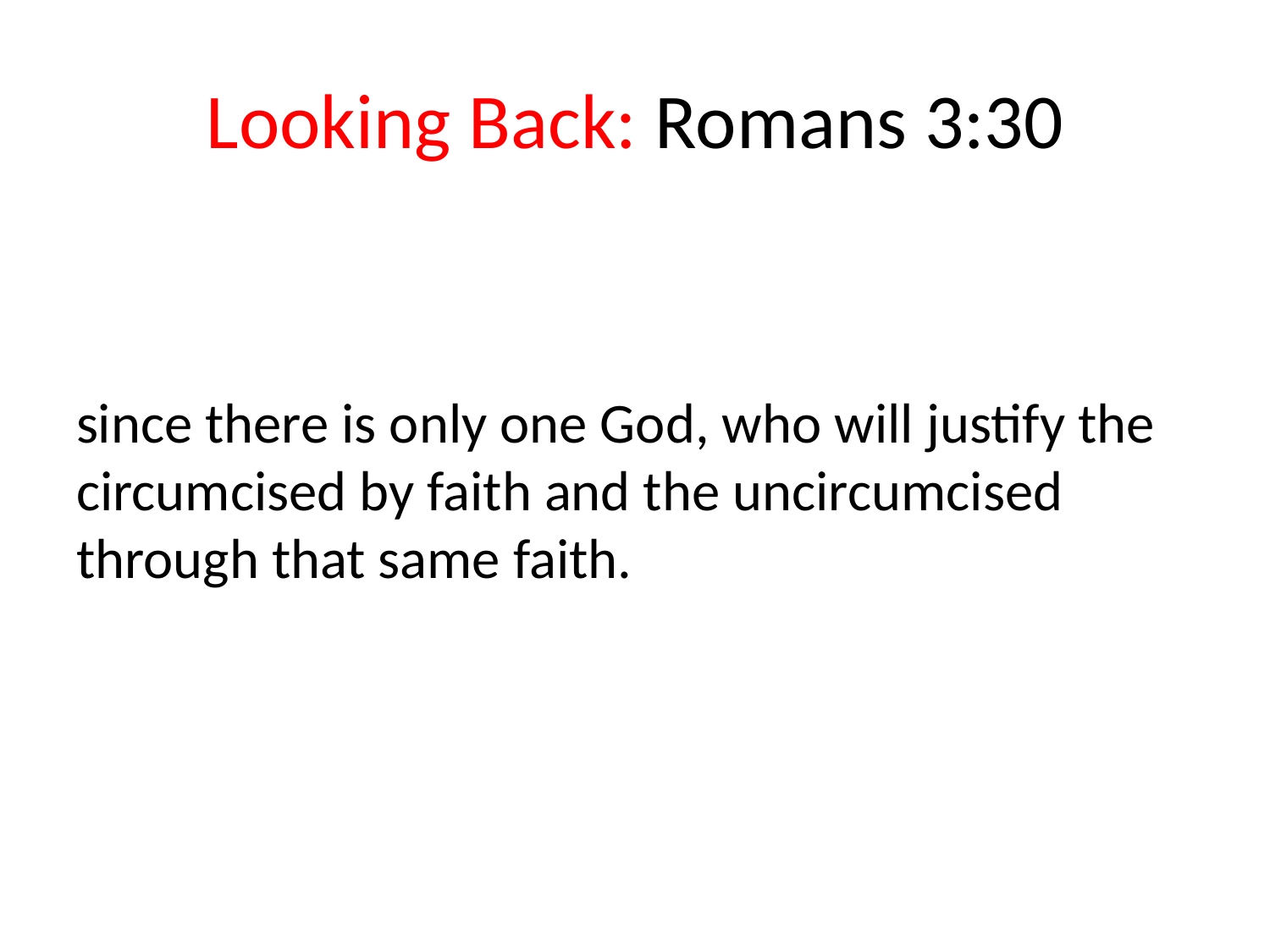

# Looking Back: Romans 3:30

since there is only one God, who will justify the circumcised by faith and the uncircumcised through that same faith.